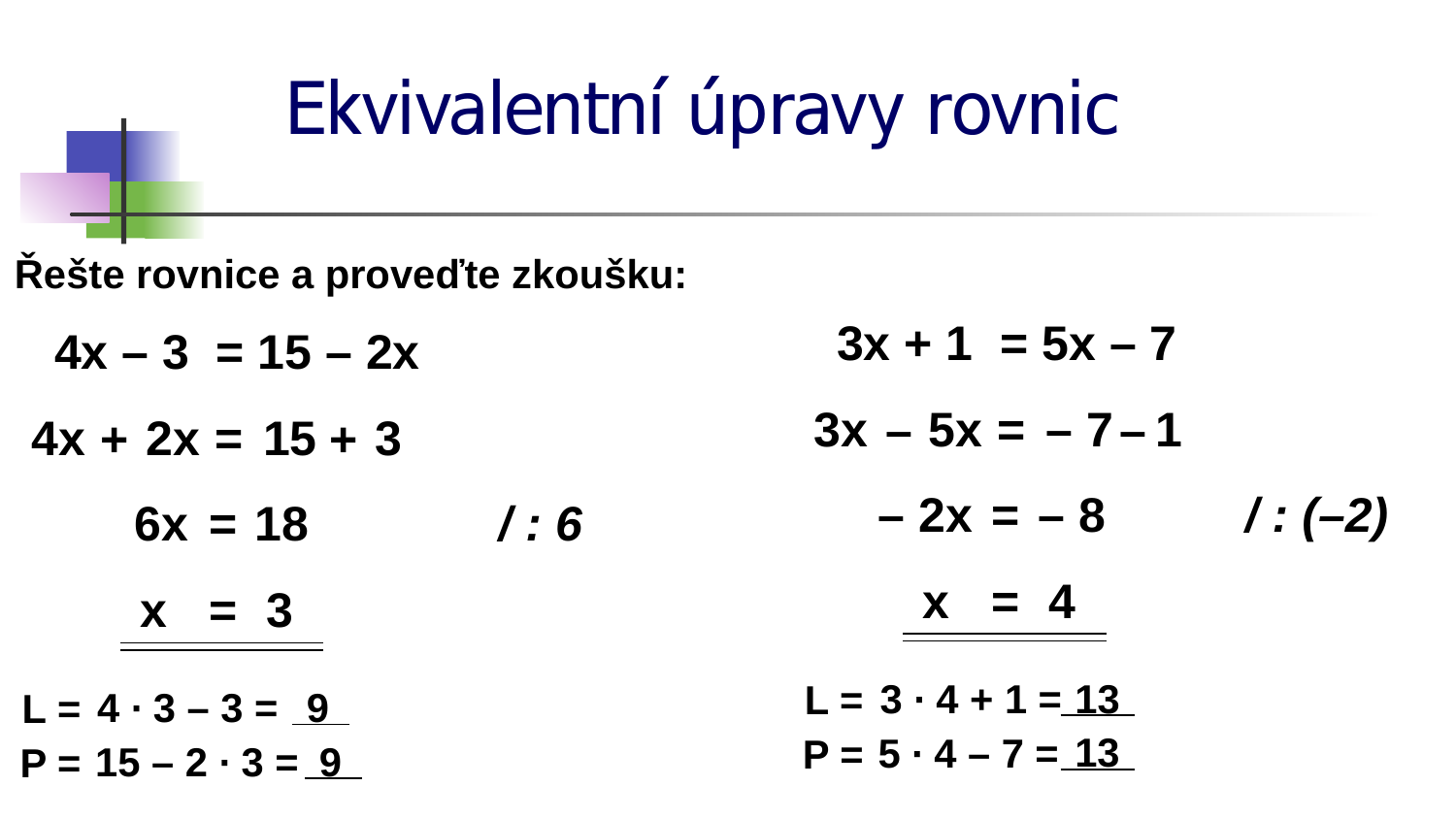

# Ekvivalentní úpravy rovnic
Řešte rovnice a proveďte zkoušku:
3x + 1  = 5x – 7
4x – 3  = 15 – 2x
3x
–
5x
=
– 7
–
1
4x
+
2x
=
15
+
3
– 2x
=
– 8
/ : (–2)
6x
=
18
/ : 6
x
=
4
x
=
3
13
L =
3 ∙ 4 + 1 =
9
L =
4 ∙ 3 – 3 =
13
P =
5 ∙ 4 – 7 =
9
P =
15 – 2 ∙ 3 =